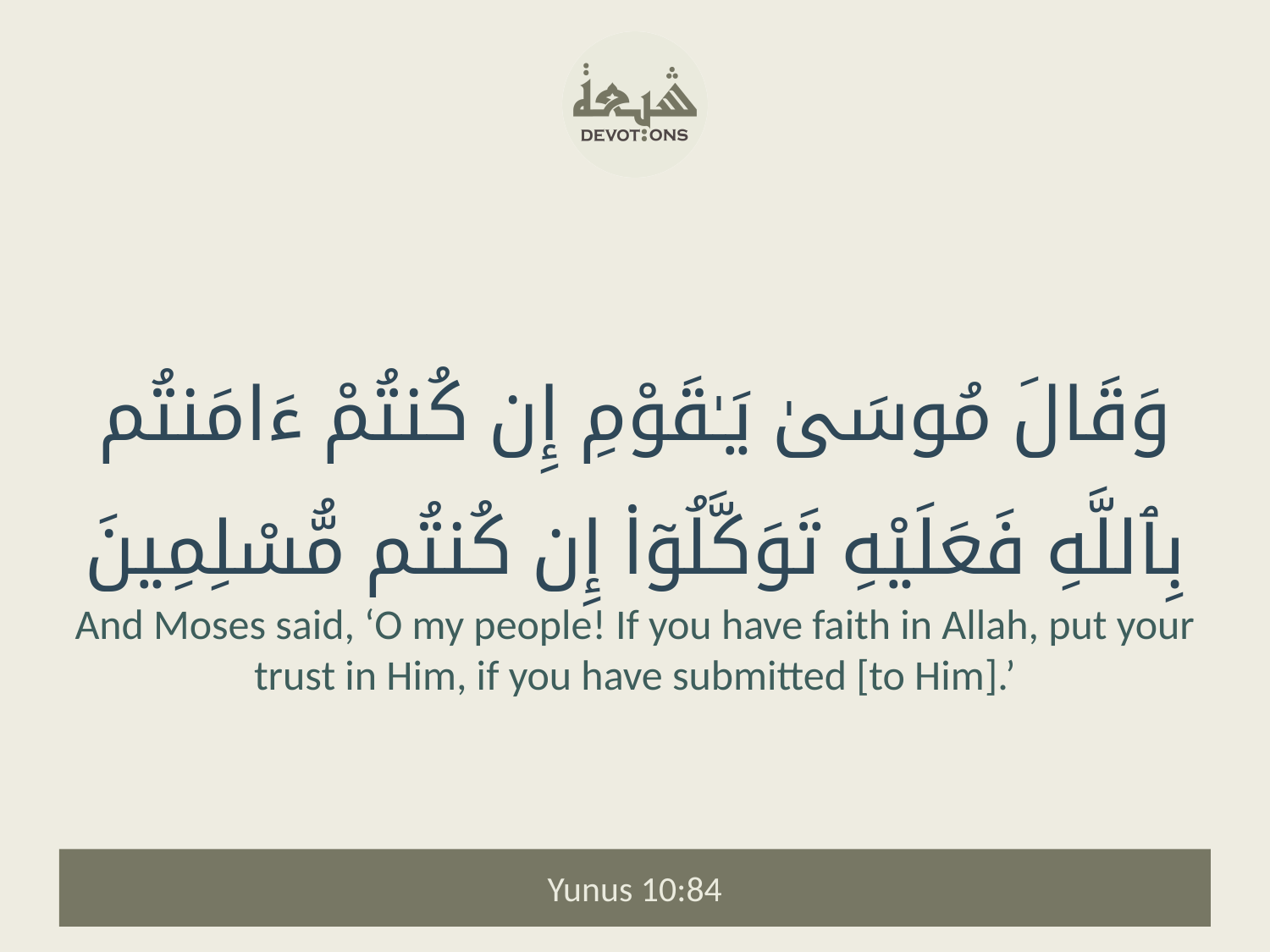

وَقَالَ مُوسَىٰ يَـٰقَوْمِ إِن كُنتُمْ ءَامَنتُم بِٱللَّهِ فَعَلَيْهِ تَوَكَّلُوٓا۟ إِن كُنتُم مُّسْلِمِينَ
And Moses said, ‘O my people! If you have faith in Allah, put your trust in Him, if you have submitted [to Him].’
Yunus 10:84